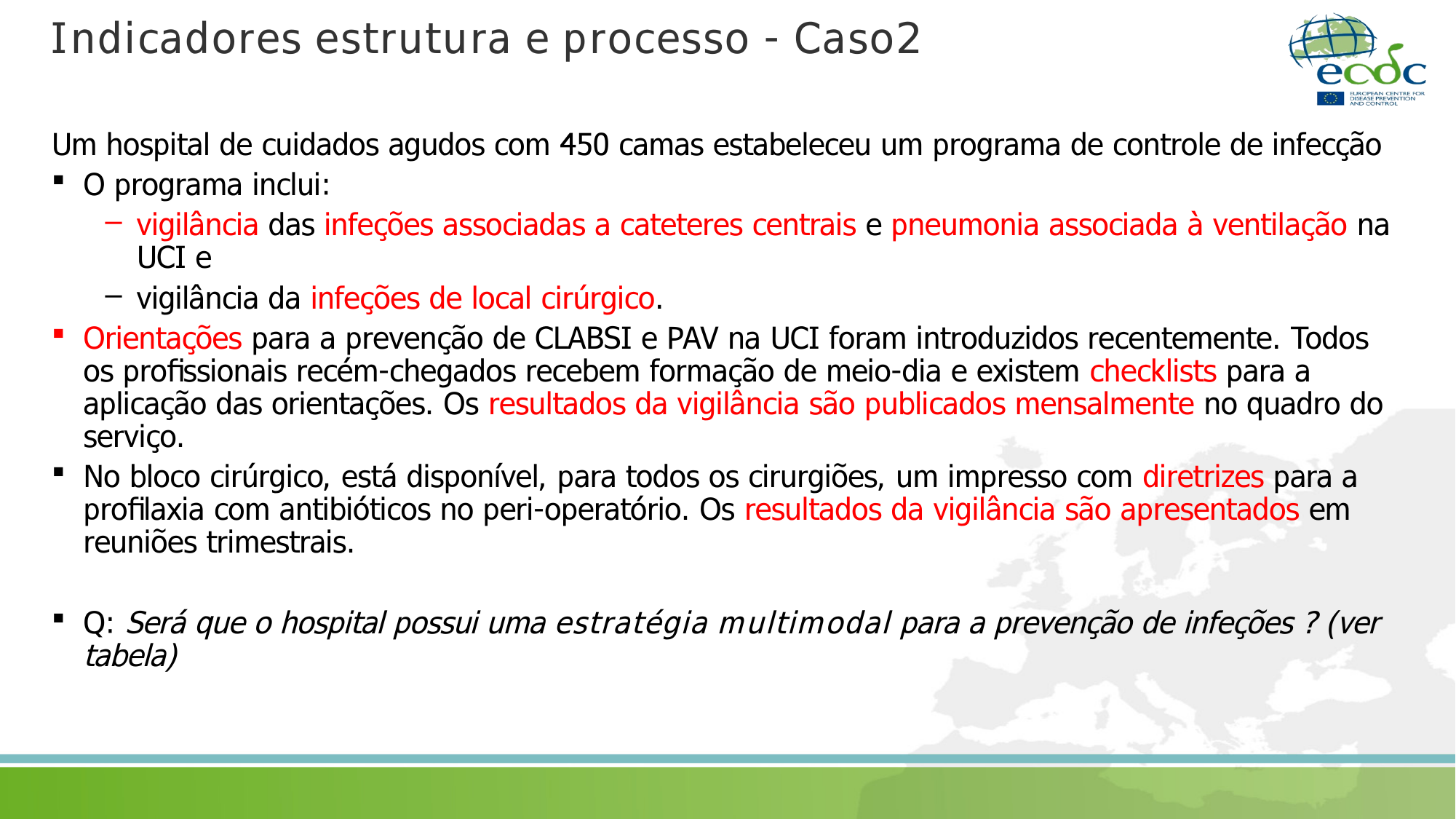

# Indicadores estrutura e processo - Caso2
Um hospital de cuidados agudos com 450 camas estabeleceu um programa de controle de infecção
O programa inclui:
vigilância das infeções associadas a cateteres centrais e pneumonia associada à ventilação na UCI e
vigilância da infeções de local cirúrgico.
Orientações para a prevenção de CLABSI e PAV na UCI foram introduzidos recentemente. Todos os profissionais recém-chegados recebem formação de meio-dia e existem checklists para a aplicação das orientações. Os resultados da vigilância são publicados mensalmente no quadro do serviço.
No bloco cirúrgico, está disponível, para todos os cirurgiões, um impresso com diretrizes para a profilaxia com antibióticos no peri-operatório. Os resultados da vigilância são apresentados em reuniões trimestrais.

Q: Será que o hospital possui uma estratégia multimodal para a prevenção de infeções ? (ver tabela)